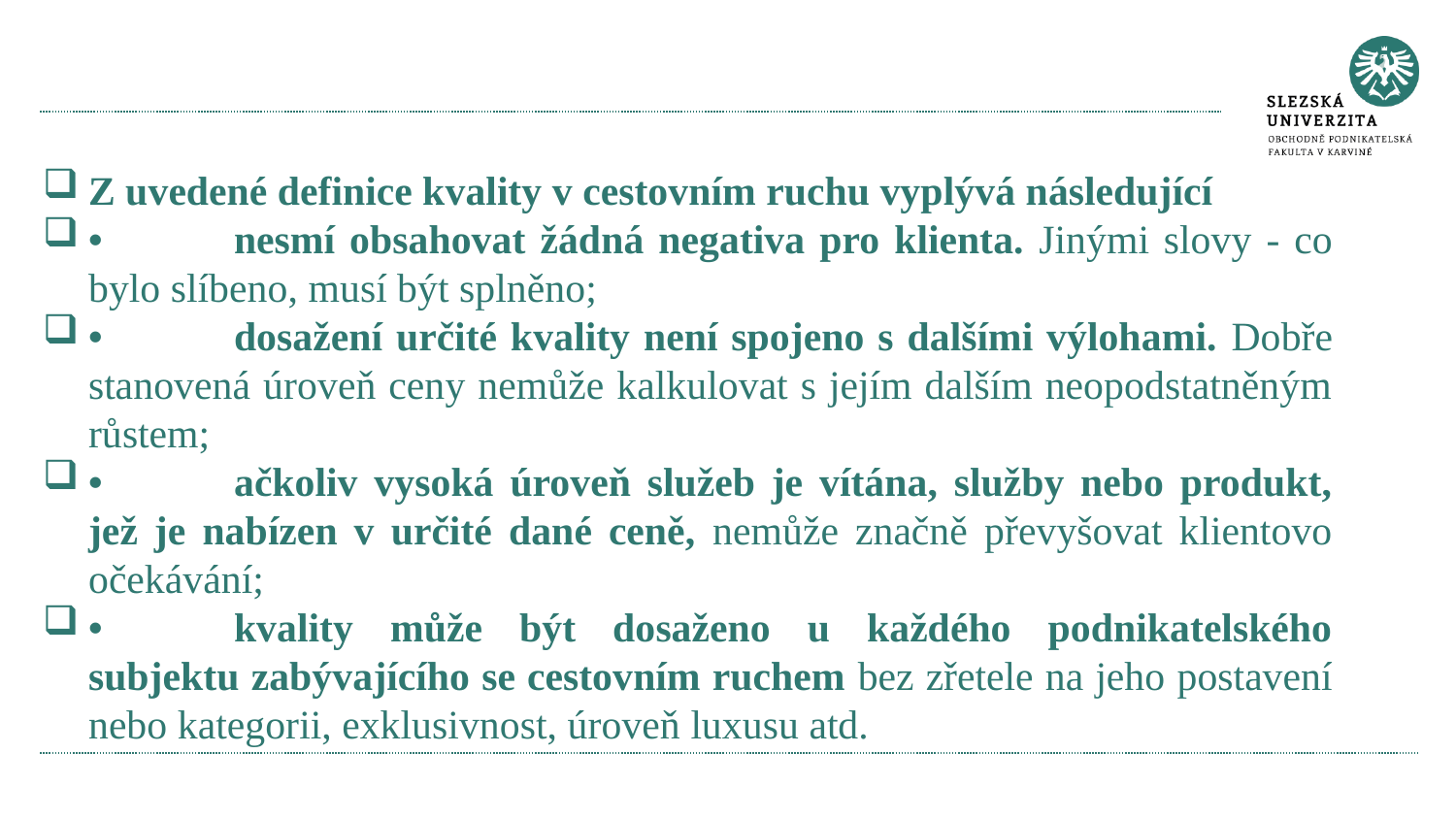

#
Z uvedené definice kvality v cestovním ruchu vyplývá následující
•	nesmí obsahovat žádná negativa pro klienta. Jinými slovy - co bylo slíbeno, musí být splněno;
•	dosažení určité kvality není spojeno s dalšími výlohami. Dobře stanovená úroveň ceny nemůže kalkulovat s jejím dalším neopodstatněným růstem;
•	ačkoliv vysoká úroveň služeb je vítána, služby nebo produkt, jež je nabízen v určité dané ceně, nemůže značně převyšovat klientovo očekávání;
•	kvality může být dosaženo u každého podnikatelského subjektu zabývajícího se cestovním ruchem bez zřetele na jeho postavení nebo kategorii, exklusivnost, úroveň luxusu atd.